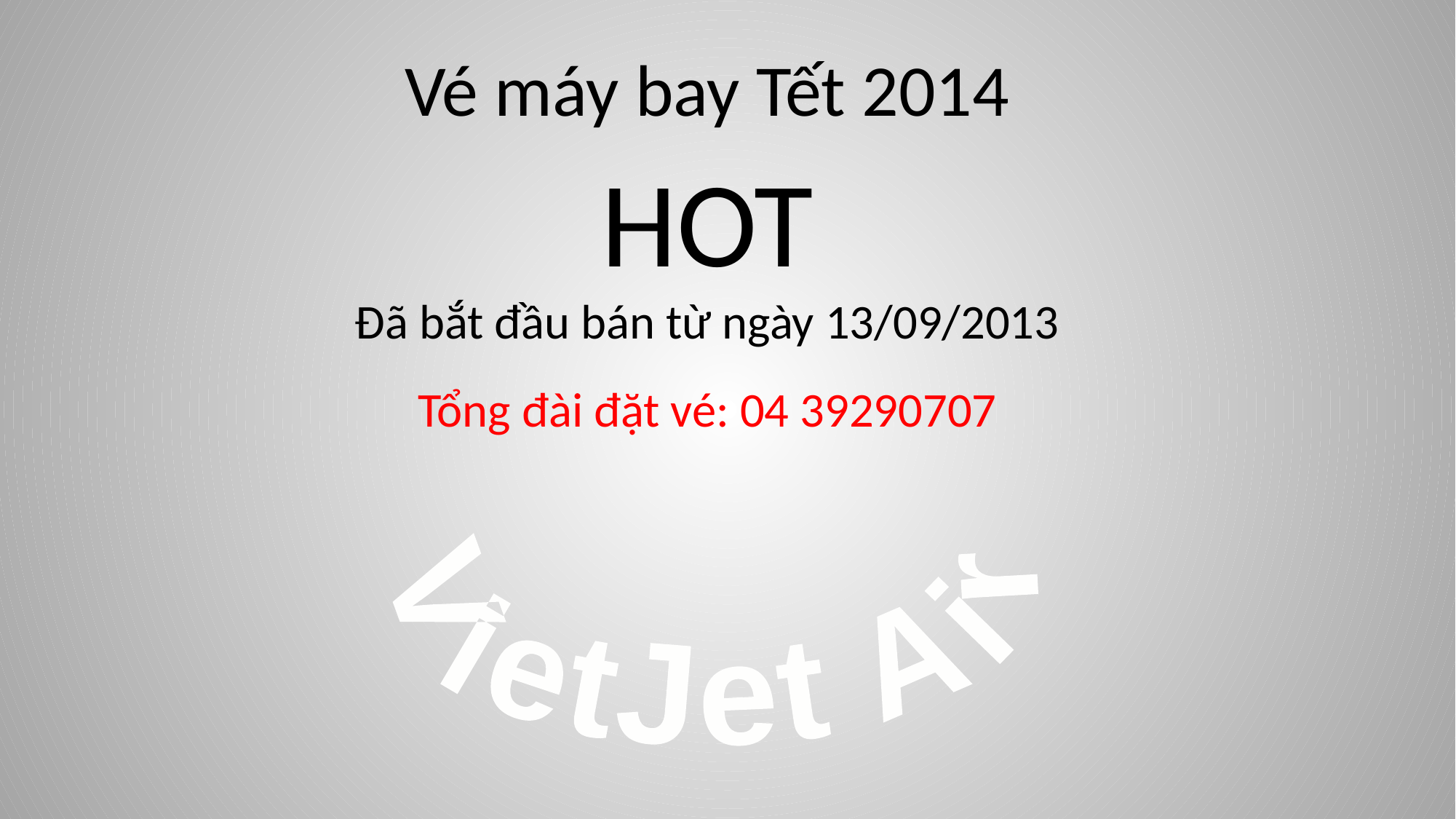

Vé máy bay Tết 2014
HOT
Đã bắt đầu bán từ ngày 13/09/2013
Tổng đài đặt vé: 04 39290707
VietJet Air